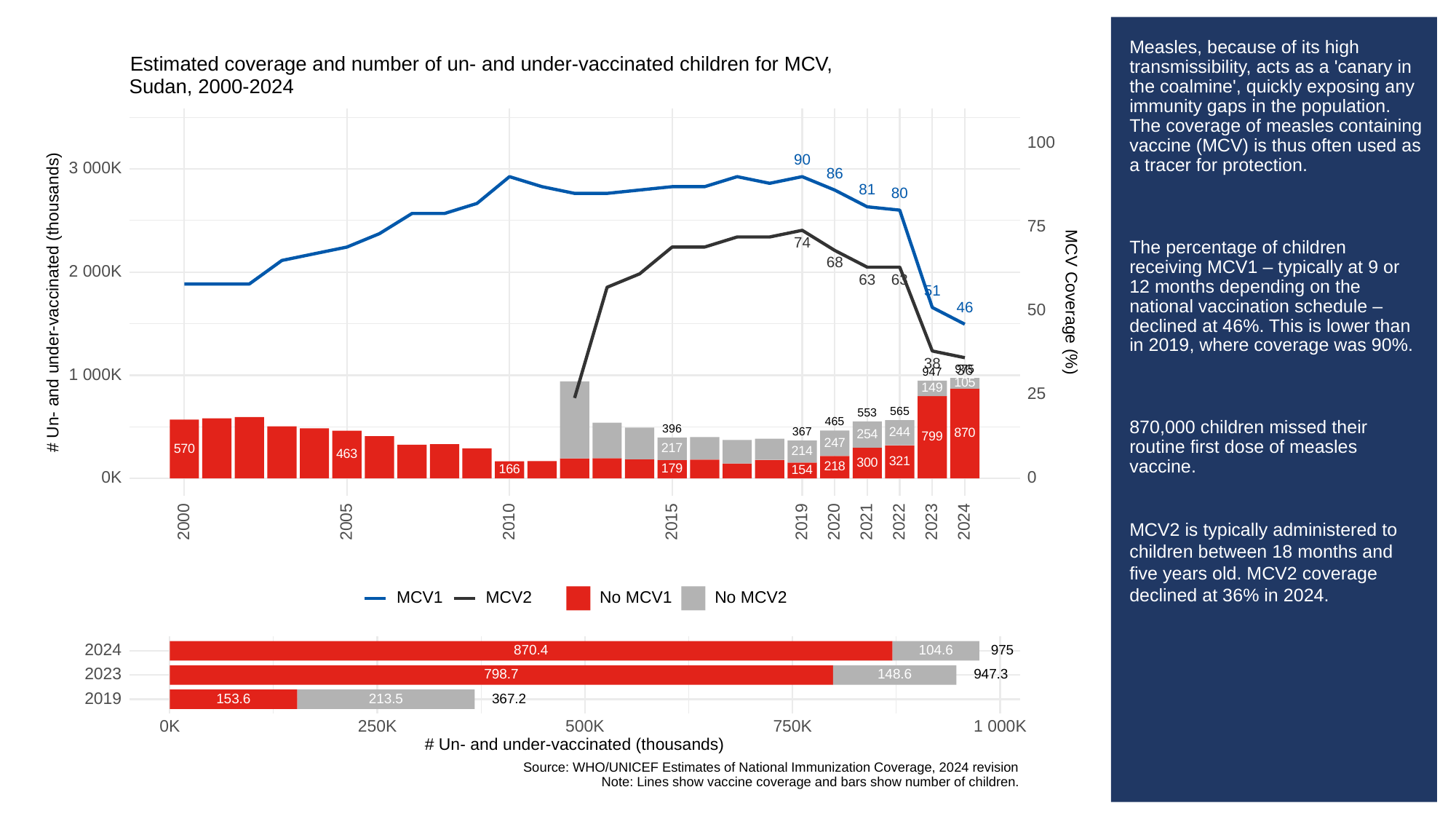

# Measles, because of its high transmissibility, acts as a 'canary in the coalmine', quickly exposing any immunity gaps in the population. The coverage of measles containing vaccine (MCV) is thus often used as a tracer for protection.

The percentage of children receiving MCV1 – typically at 9 or 12 months depending on the national vaccination schedule – declined at 46%. This is lower than in 2019, where coverage was 90%.

870,000 children missed their routine first dose of measles vaccine.

MCV2 is typically administered to children between 18 months and five years old. MCV2 coverage declined at 36% in 2024.

Estimated coverage and number of un- and under-vaccinated children for MCV,
Sudan, 2000-2024

100
90
3 000K
86

81
80

75

74
68
2 000K

63
63
51
# Un- and under-vaccinated (thousands)
MCV Coverage (%)
46
50

38
36
975
947
1 000K

105

149
25

565
553

465

396

367
244

870
254

799

247

217

570

214

463

321
300

218

179
166
154
0K
0

2023
2000
2005
2010
2015
2019
2020
2021
2022
2024

MCV1
MCV2
No MCV1
No MCV2

2024
870.4
104.6
975

2023
947.3
798.7
148.6

2019
153.6
213.5
367.2

0K
250K
500K
750K
1 000K
# Un- and under-vaccinated (thousands)
Source: WHO/UNICEF Estimates of National Immunization Coverage, 2024 revision
Note: Lines show vaccine coverage and bars show number of children.